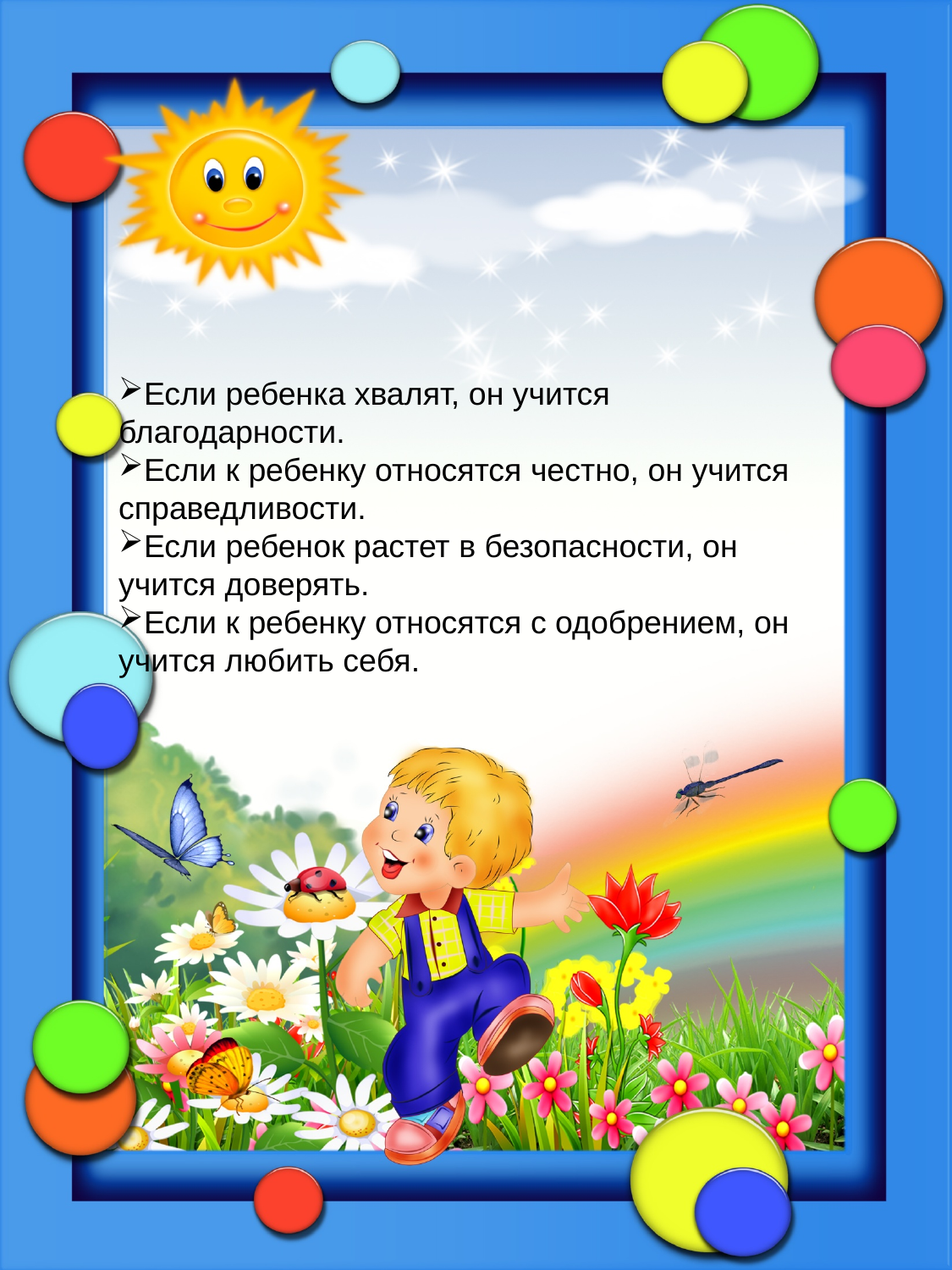

Если ребенка хвалят, он учится благодарности.
Если к ребенку относятся честно, он учится справедливости.
Если ребенок растет в безопасности, он учится доверять.
Если к ребенку относятся с одобрением, он учится любить себя.